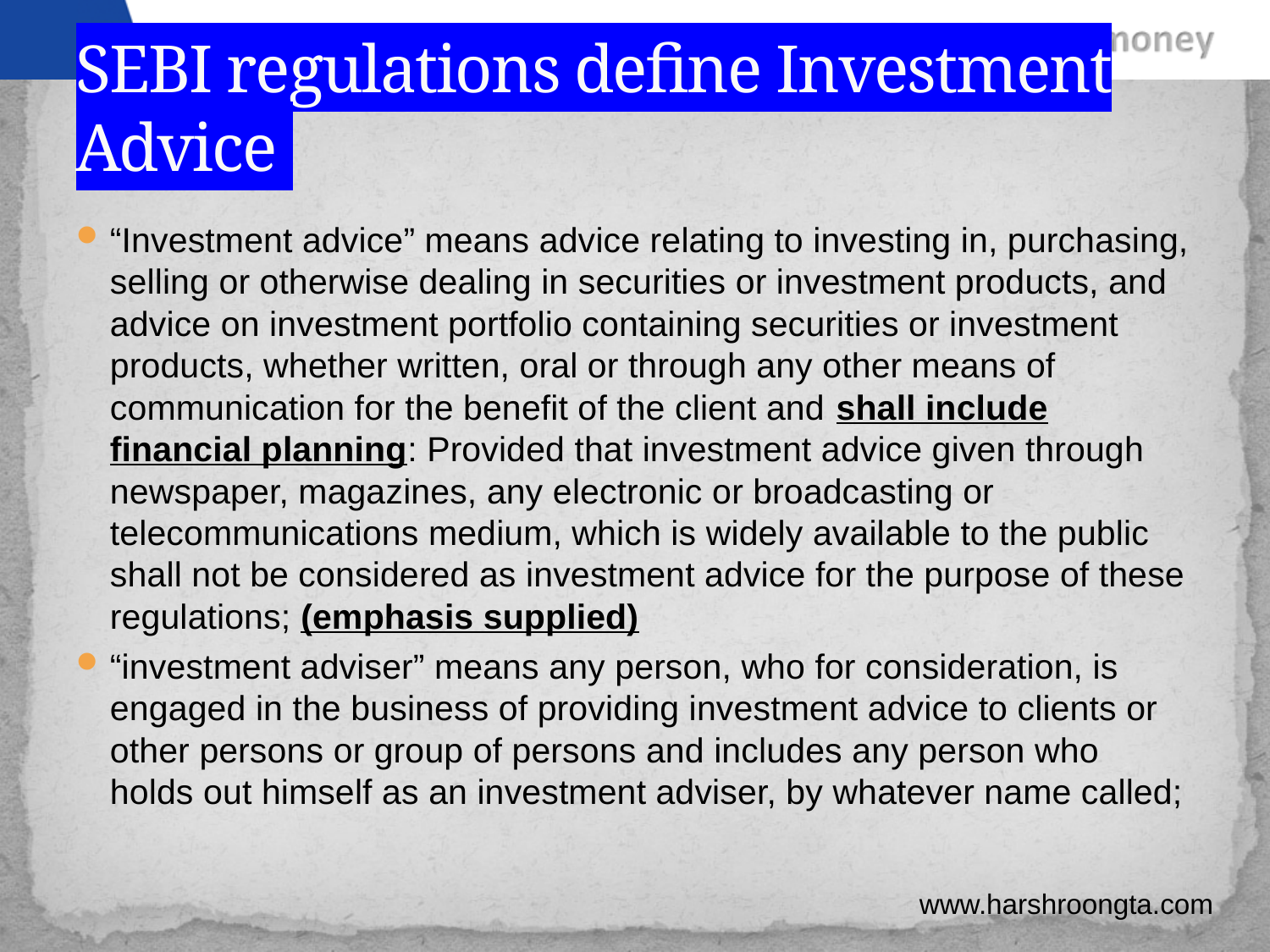

# SEBI regulations define Investment Advice
“Investment advice” means advice relating to investing in, purchasing, selling or otherwise dealing in securities or investment products, and advice on investment portfolio containing securities or investment products, whether written, oral or through any other means of communication for the benefit of the client and shall include financial planning: Provided that investment advice given through newspaper, magazines, any electronic or broadcasting or telecommunications medium, which is widely available to the public shall not be considered as investment advice for the purpose of these regulations; (emphasis supplied)
“investment adviser” means any person, who for consideration, is engaged in the business of providing investment advice to clients or other persons or group of persons and includes any person who holds out himself as an investment adviser, by whatever name called;